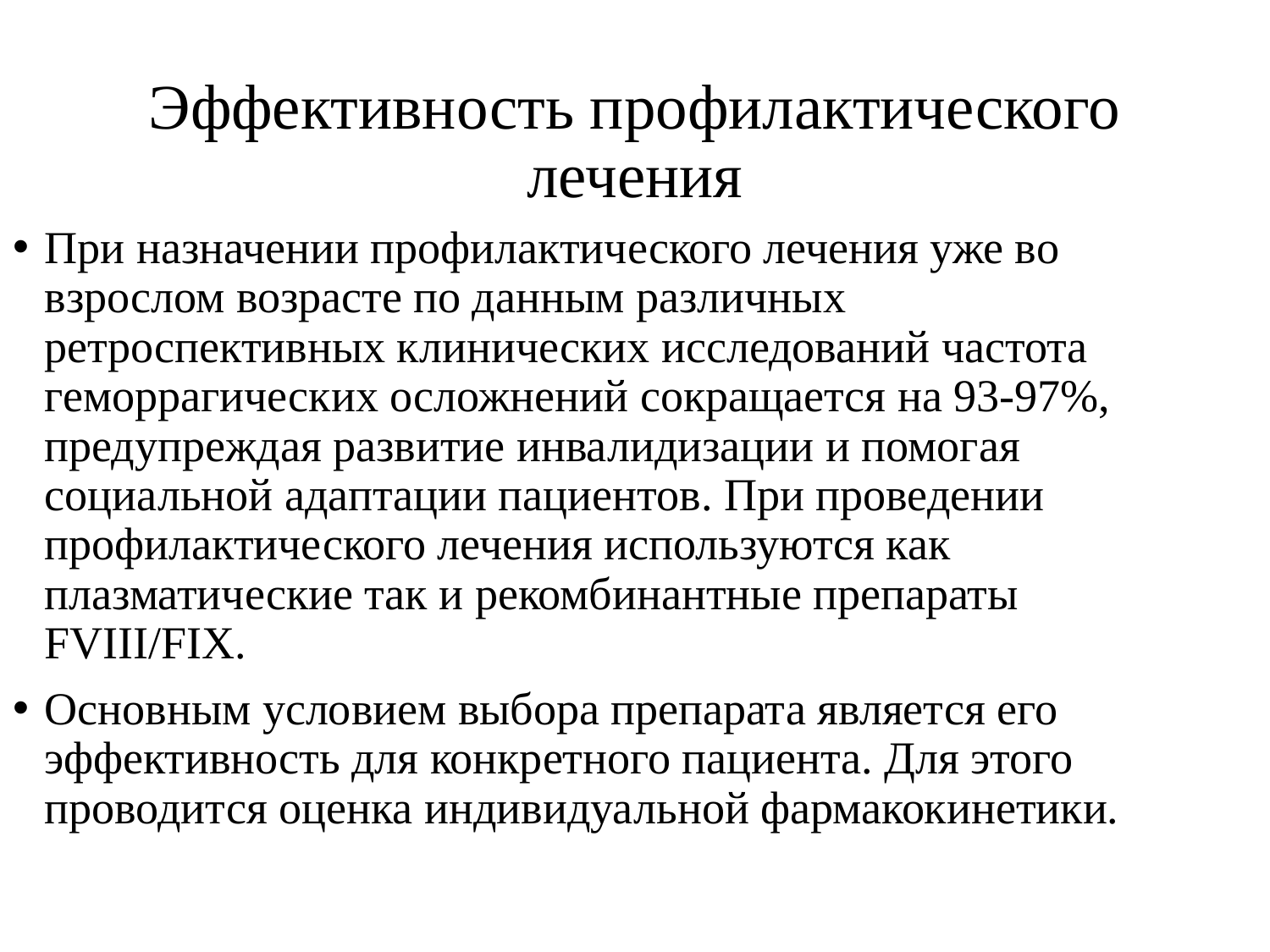

# Эффективность профилактического лечения
При назначении профилактического лечения уже во взрослом возрасте по данным различных ретроспективных клинических исследований частота геморрагических осложнений сокращается на 93-97%, предупреждая развитие инвалидизации и помогая социальной адаптации пациентов. При проведении профилактического лечения используются как плазматические так и рекомбинантные препараты FVIII/FIX.
Основным условием выбора препарата является его эффективность для конкретного пациента. Для этого проводится оценка индивидуальной фармакокинетики.